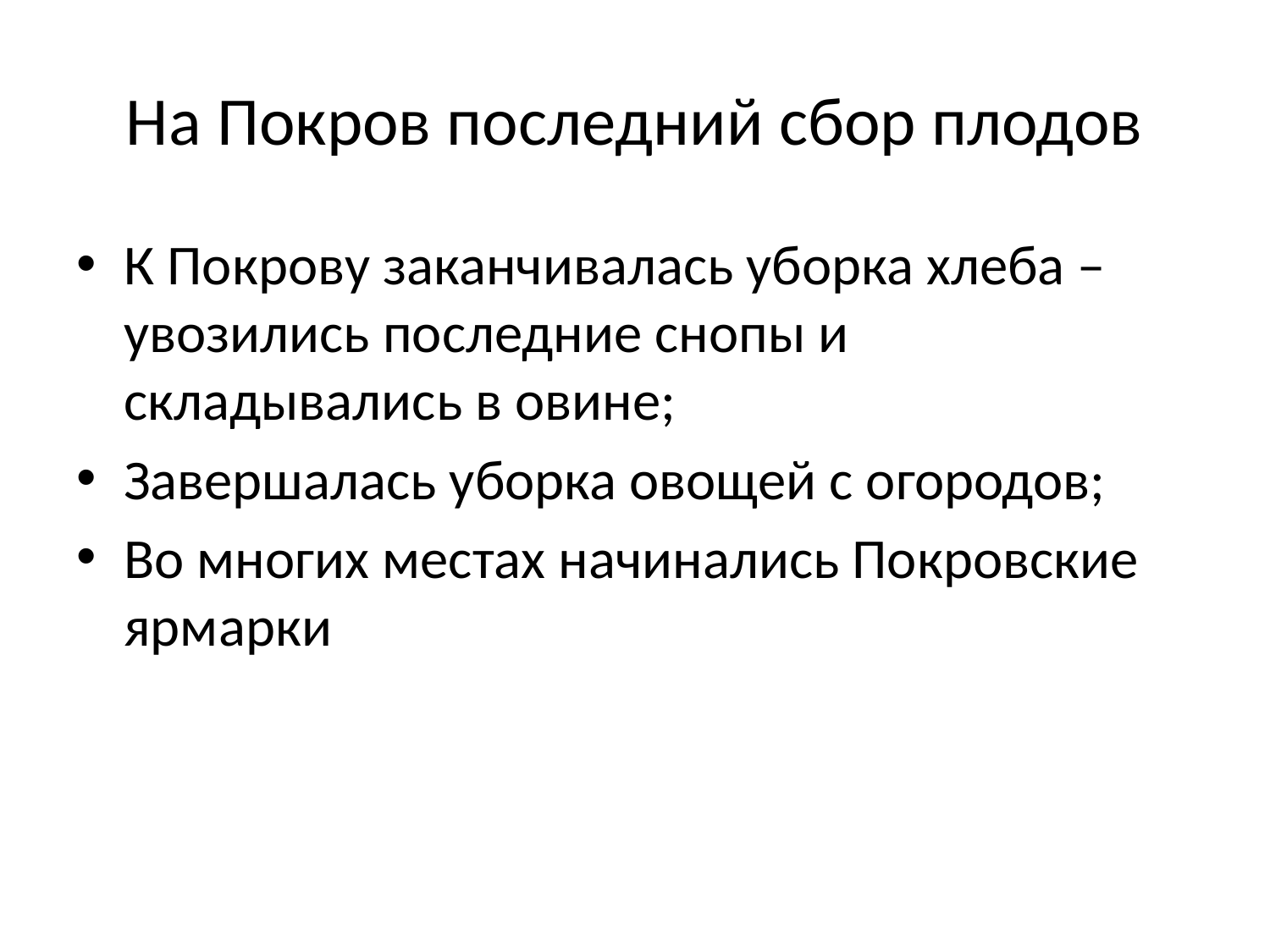

# На Покров последний сбор плодов
К Покрову заканчивалась уборка хлеба – увозились последние снопы и складывались в овине;
Завершалась уборка овощей с огородов;
Во многих местах начинались Покровские ярмарки